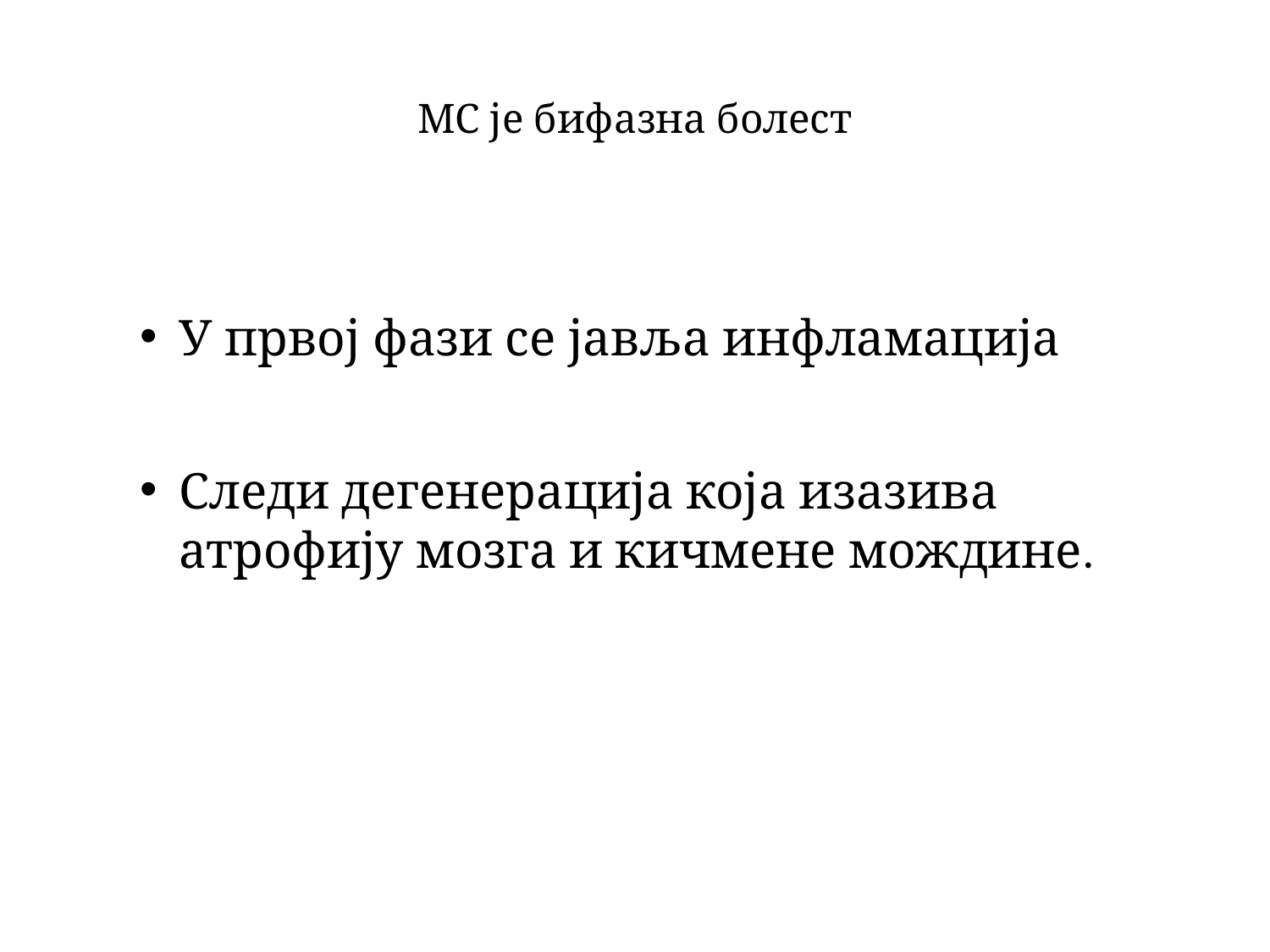

# МС је бифазна болест

У првој фази се јавља инфламација

Следи дегенерација која изазива атрофију мозга и кичмене мождине.